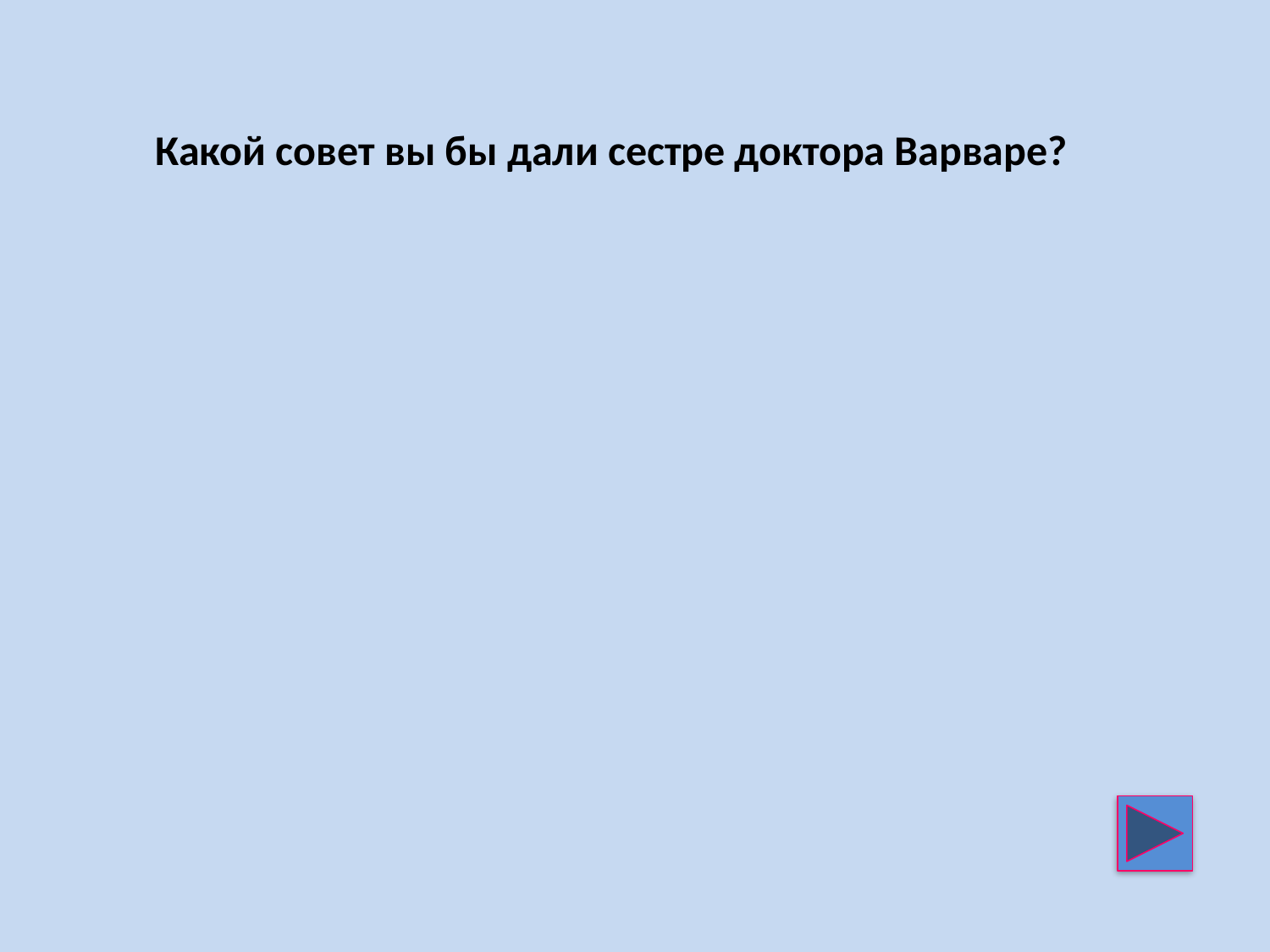

Какой совет вы бы дали сестре доктора Варваре?